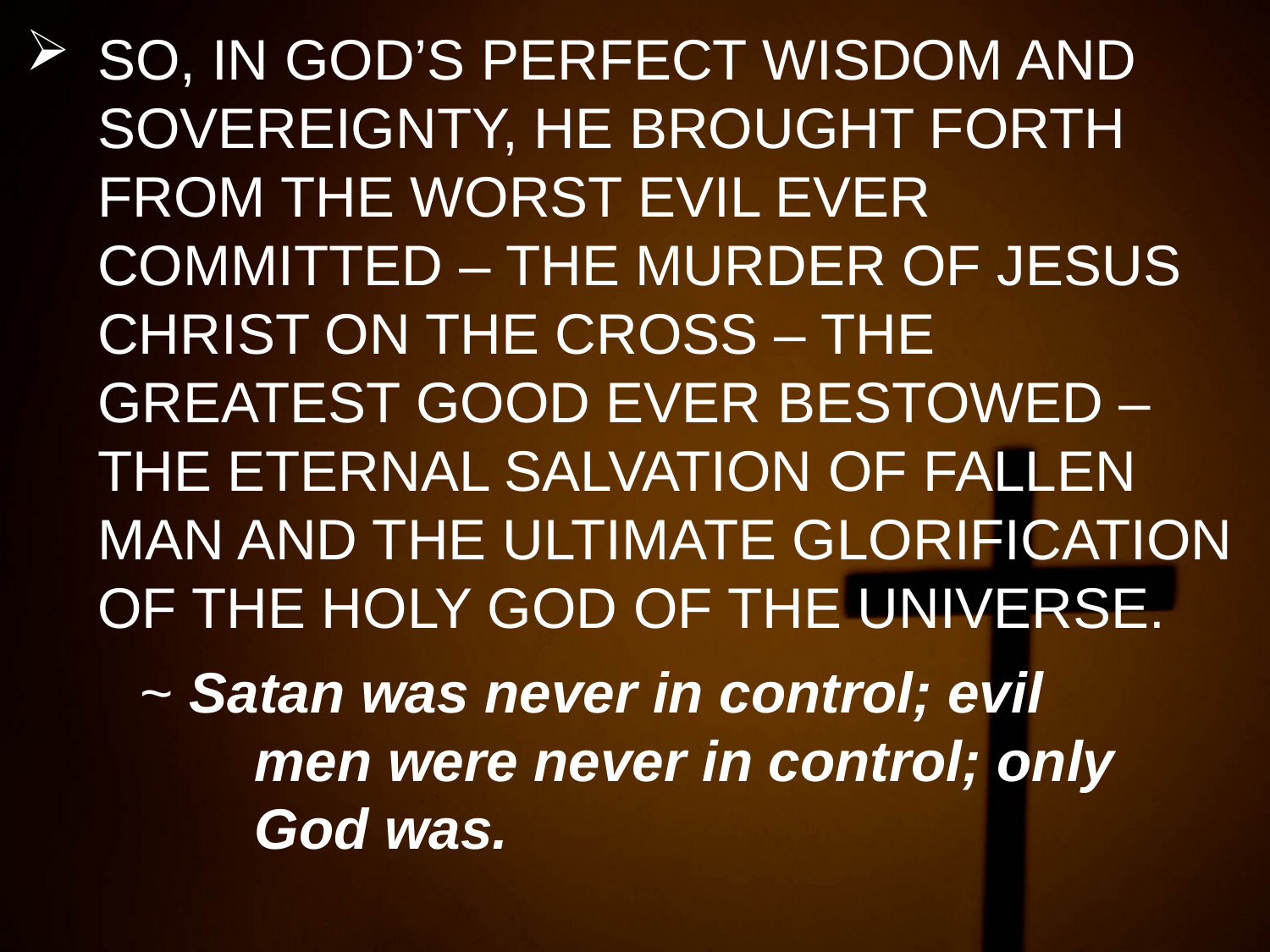

SO, IN GOD’S PERFECT WISDOM AND SOVEREIGNTY, HE BROUGHT FORTH FROM THE WORST EVIL EVER COMMITTED – THE MURDER OF JESUS CHRIST ON THE CROSS – THE GREATEST GOOD EVER BESTOWED – THE ETERNAL SALVATION OF FALLEN MAN AND THE ULTIMATE GLORIFICATION OF THE HOLY GOD OF THE UNIVERSE.
	~ Satan was never in control; evil 			men were never in control; only 			God was.